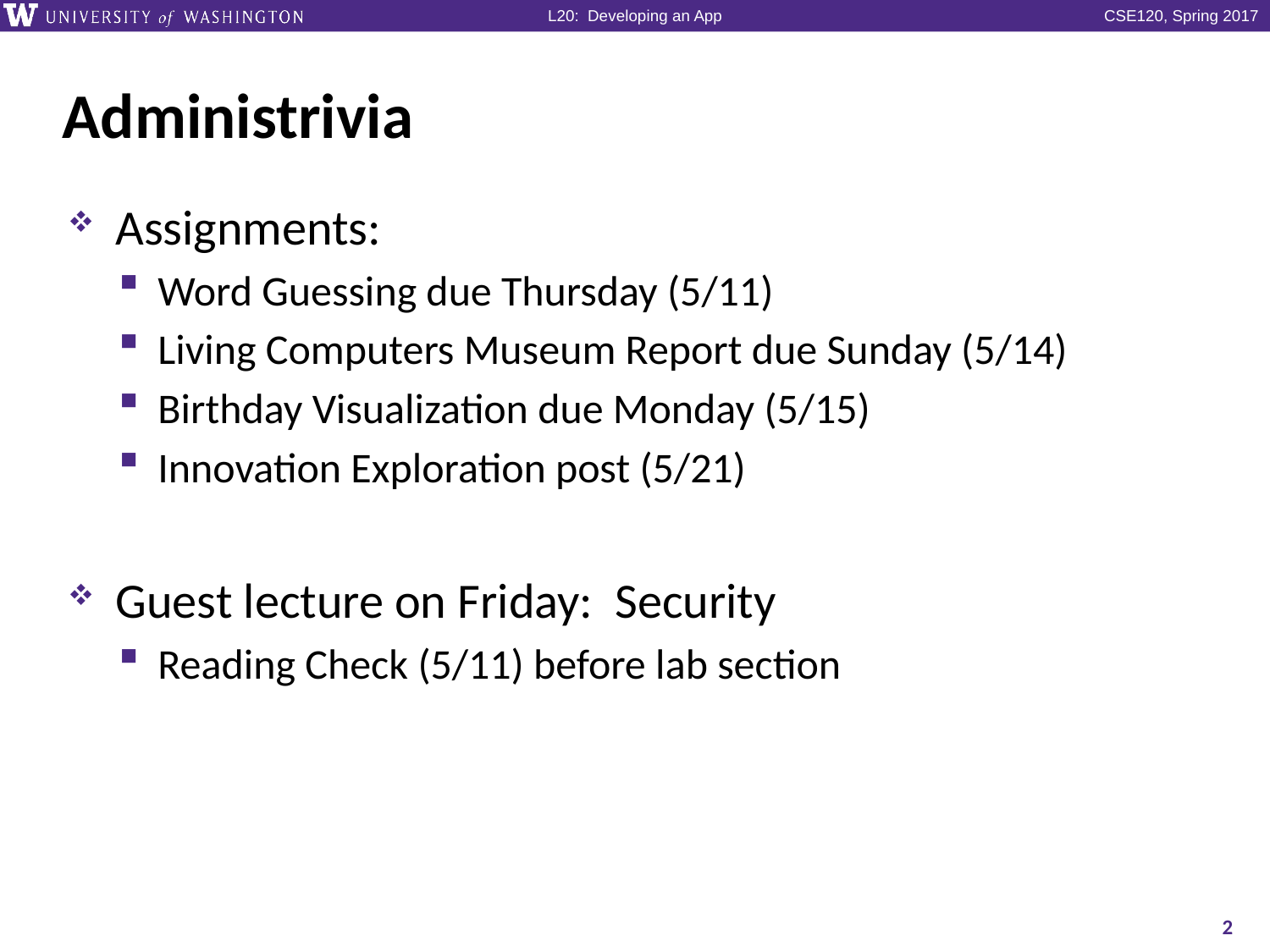

# Administrivia
Assignments:
Word Guessing due Thursday (5/11)
Living Computers Museum Report due Sunday (5/14)
Birthday Visualization due Monday (5/15)
Innovation Exploration post (5/21)

Guest lecture on Friday:  Security
Reading Check (5/11) before lab section
2